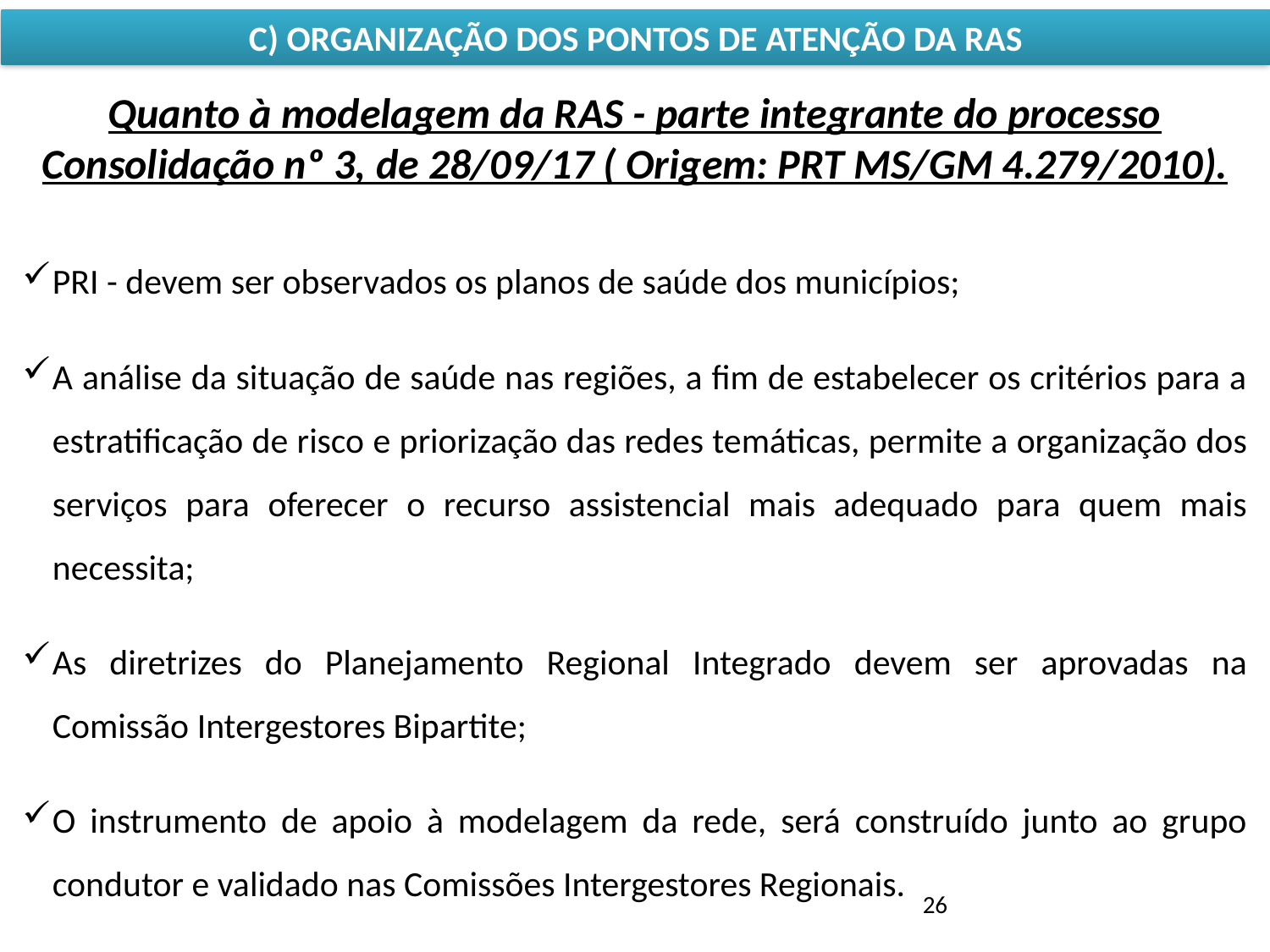

C) ORGANIZAÇÃO DOS PONTOS DE ATENÇÃO DA RAS
Quanto à modelagem da RAS - parte integrante do processo Consolidação nº 3, de 28/09/17 ( Origem: PRT MS/GM 4.279/2010).

PRI - devem ser observados os planos de saúde dos municípios;

A análise da situação de saúde nas regiões, a fim de estabelecer os critérios para a estratificação de risco e priorização das redes temáticas, permite a organização dos serviços para oferecer o recurso assistencial mais adequado para quem mais necessita;

As diretrizes do Planejamento Regional Integrado devem ser aprovadas na Comissão Intergestores Bipartite;

O instrumento de apoio à modelagem da rede, será construído junto ao grupo condutor e validado nas Comissões Intergestores Regionais.
26